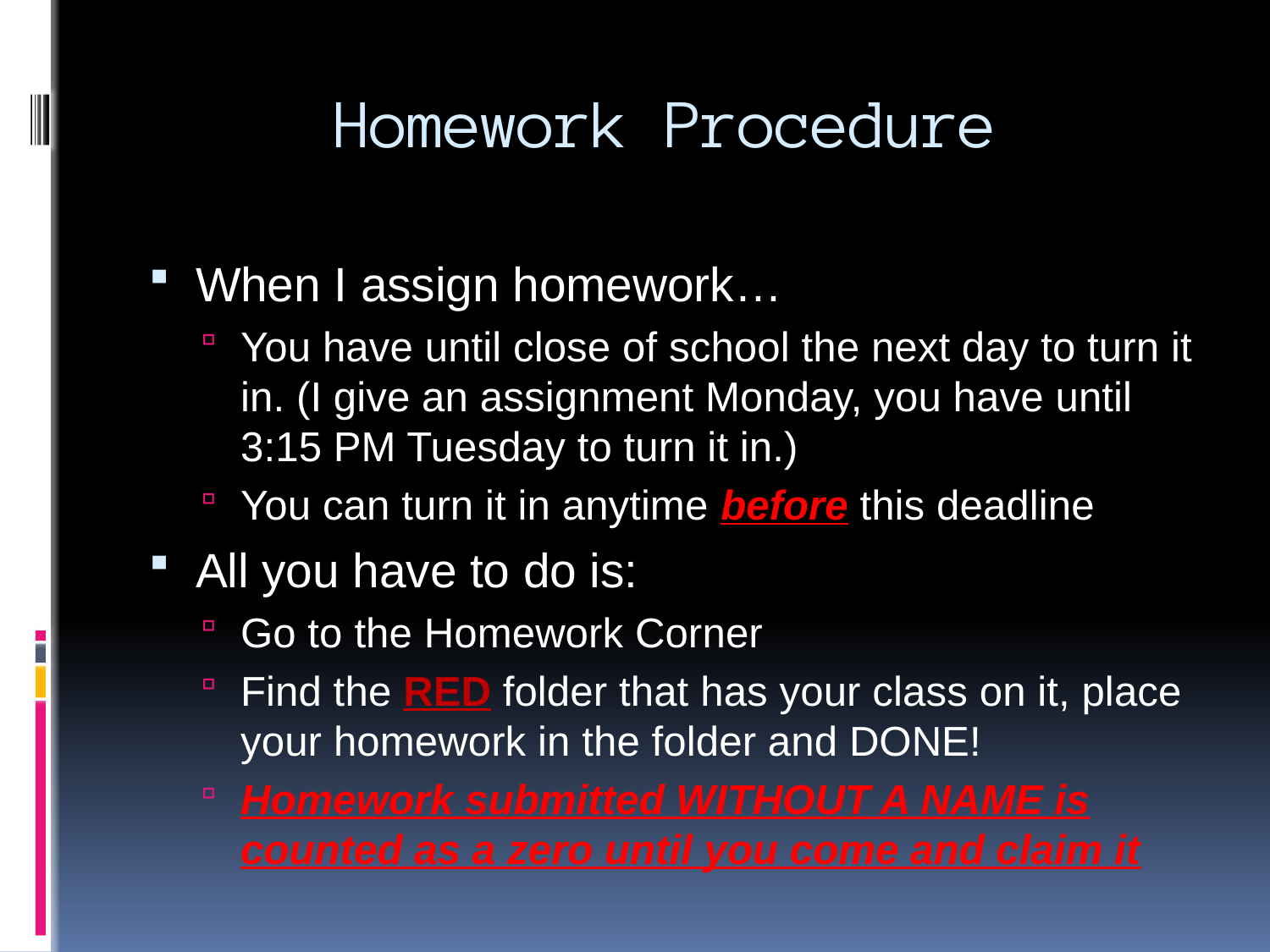

# Homework Procedure
When I assign homework…
You have until close of school the next day to turn it in. (I give an assignment Monday, you have until 3:15 PM Tuesday to turn it in.)
You can turn it in anytime before this deadline
All you have to do is:
Go to the Homework Corner
Find the RED folder that has your class on it, place your homework in the folder and DONE!
Homework submitted WITHOUT A NAME is counted as a zero until you come and claim it